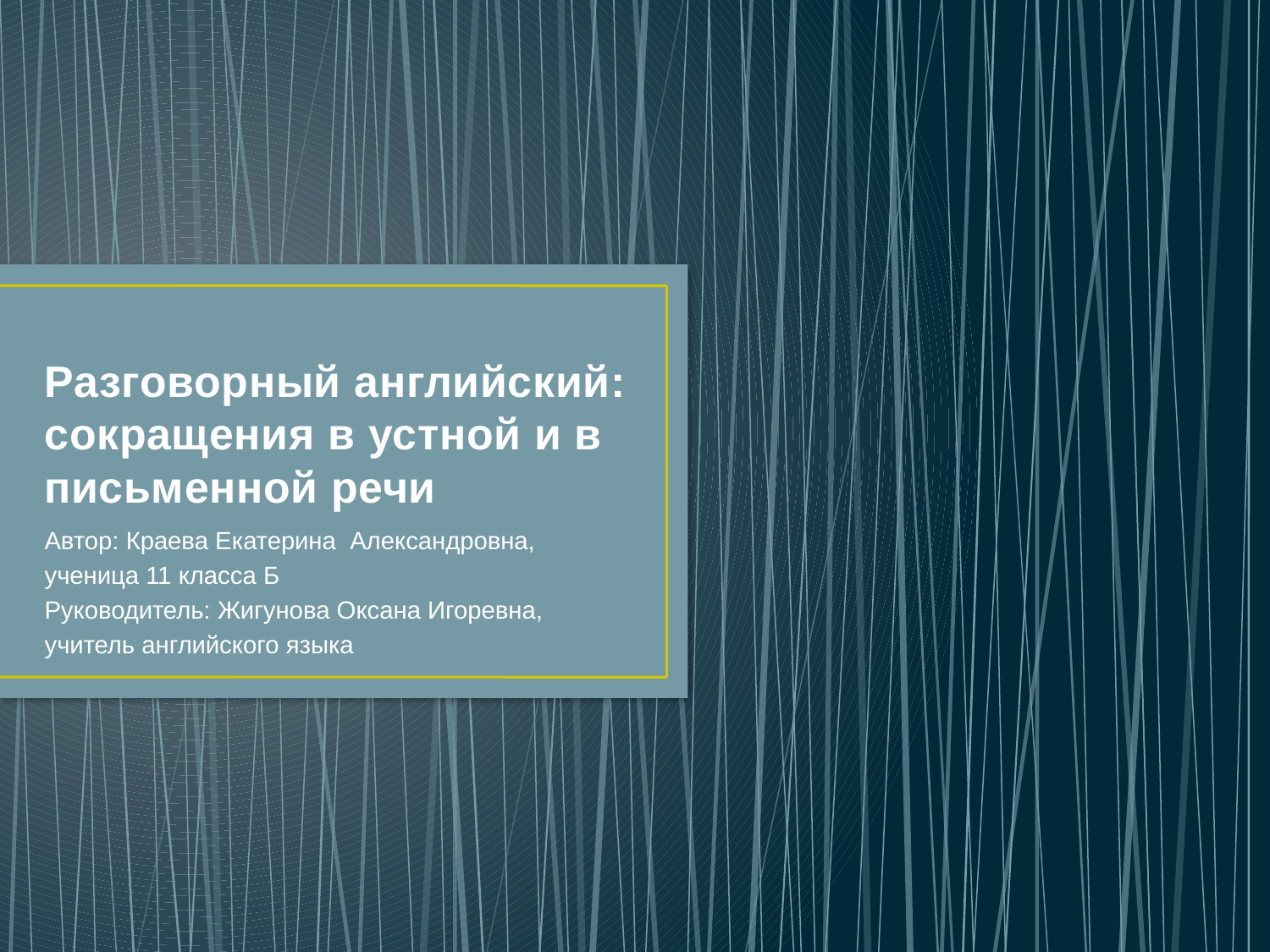

# Разговорный английский: сокращения в устной и в письменной речи
Автор: Краева Екатерина  Александровна,
ученица 11 класса Б
Руководитель: Жигунова Оксана Игоревна,
учитель английского языка